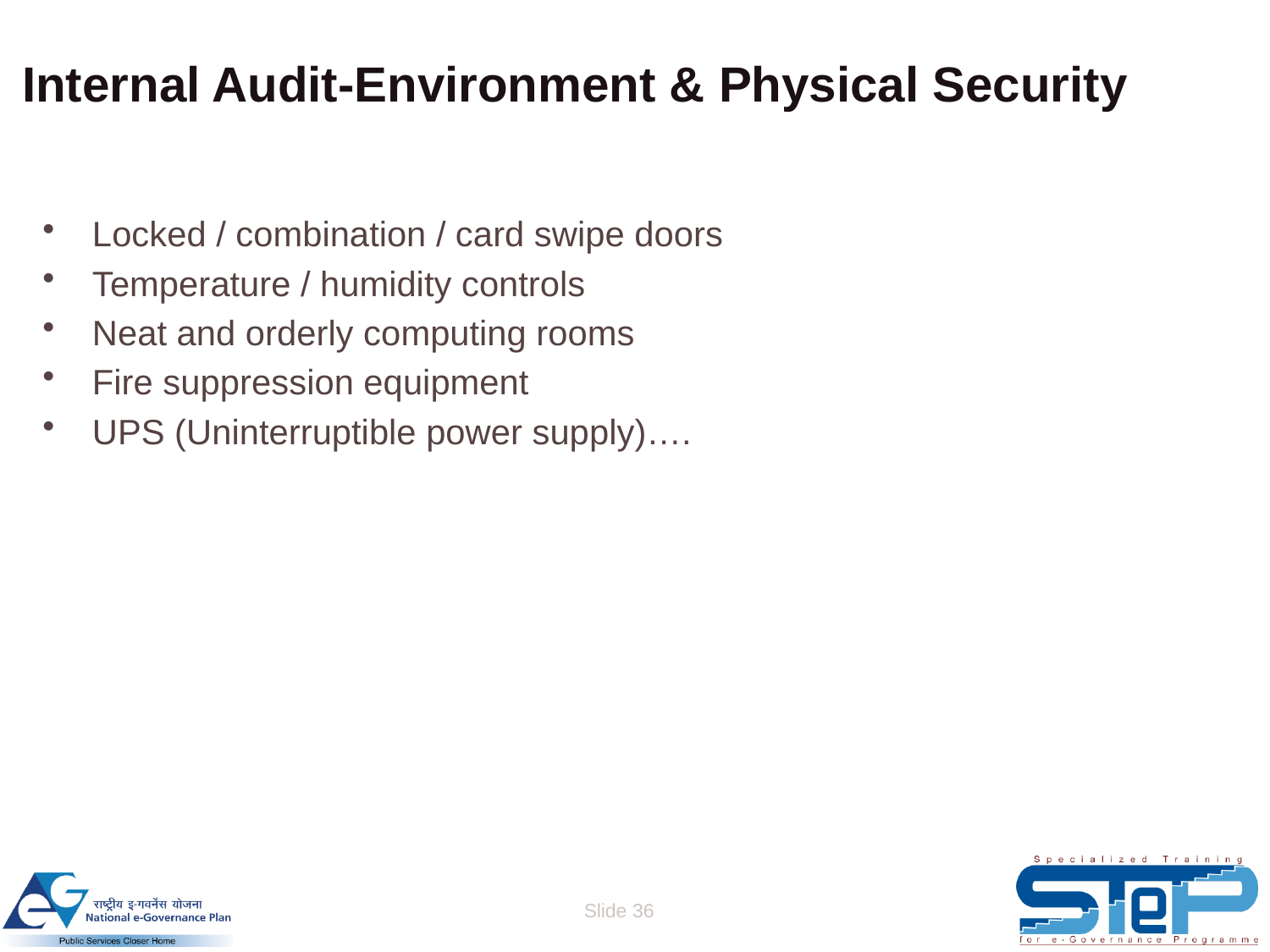

# Internal Audit-Environment & Physical Security
Locked / combination / card swipe doors
Temperature / humidity controls
Neat and orderly computing rooms
Fire suppression equipment
UPS (Uninterruptible power supply)….